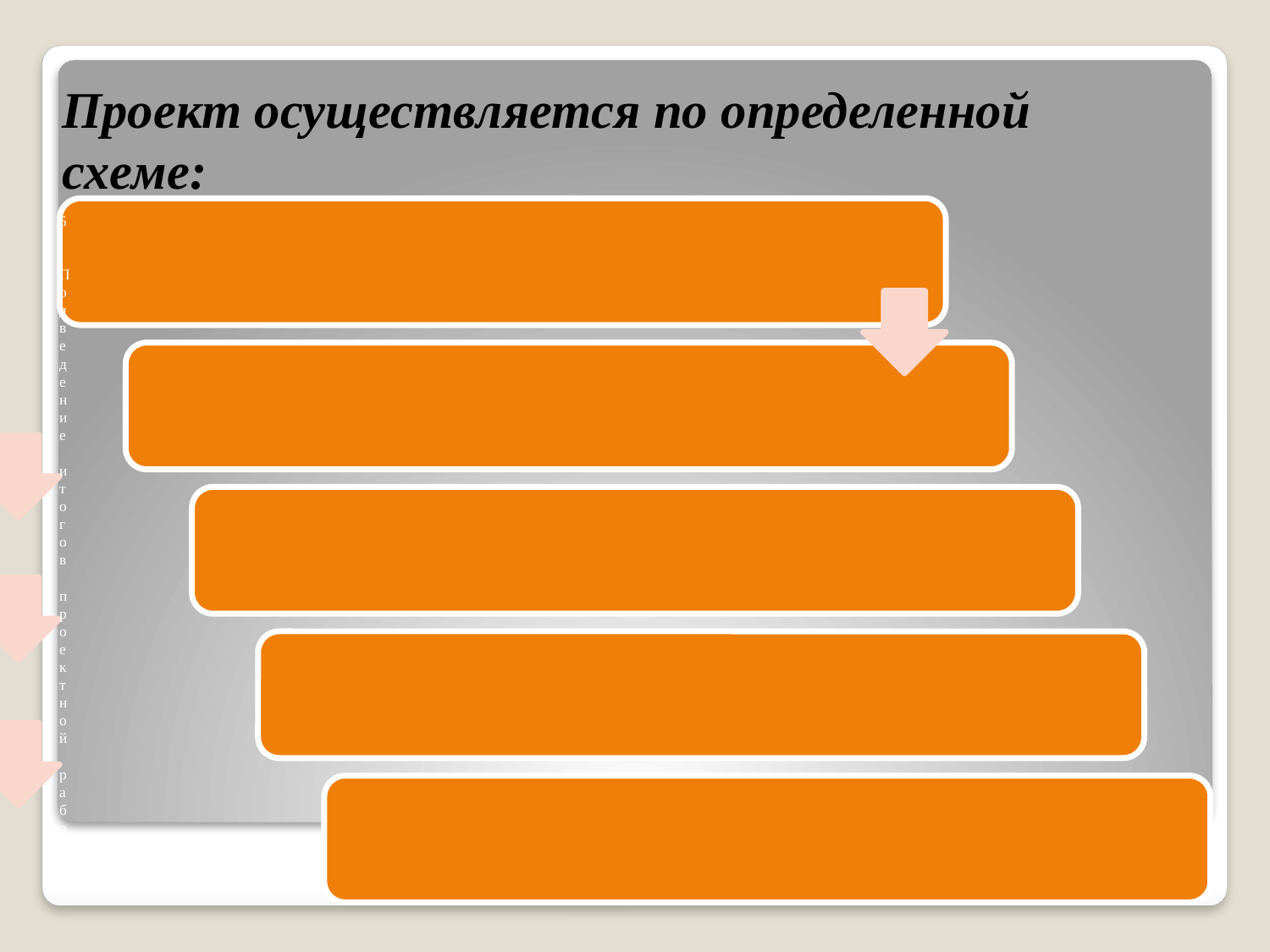

# Проект осуществляется по определенной схеме:
5. Подведение итогов проектной работы.